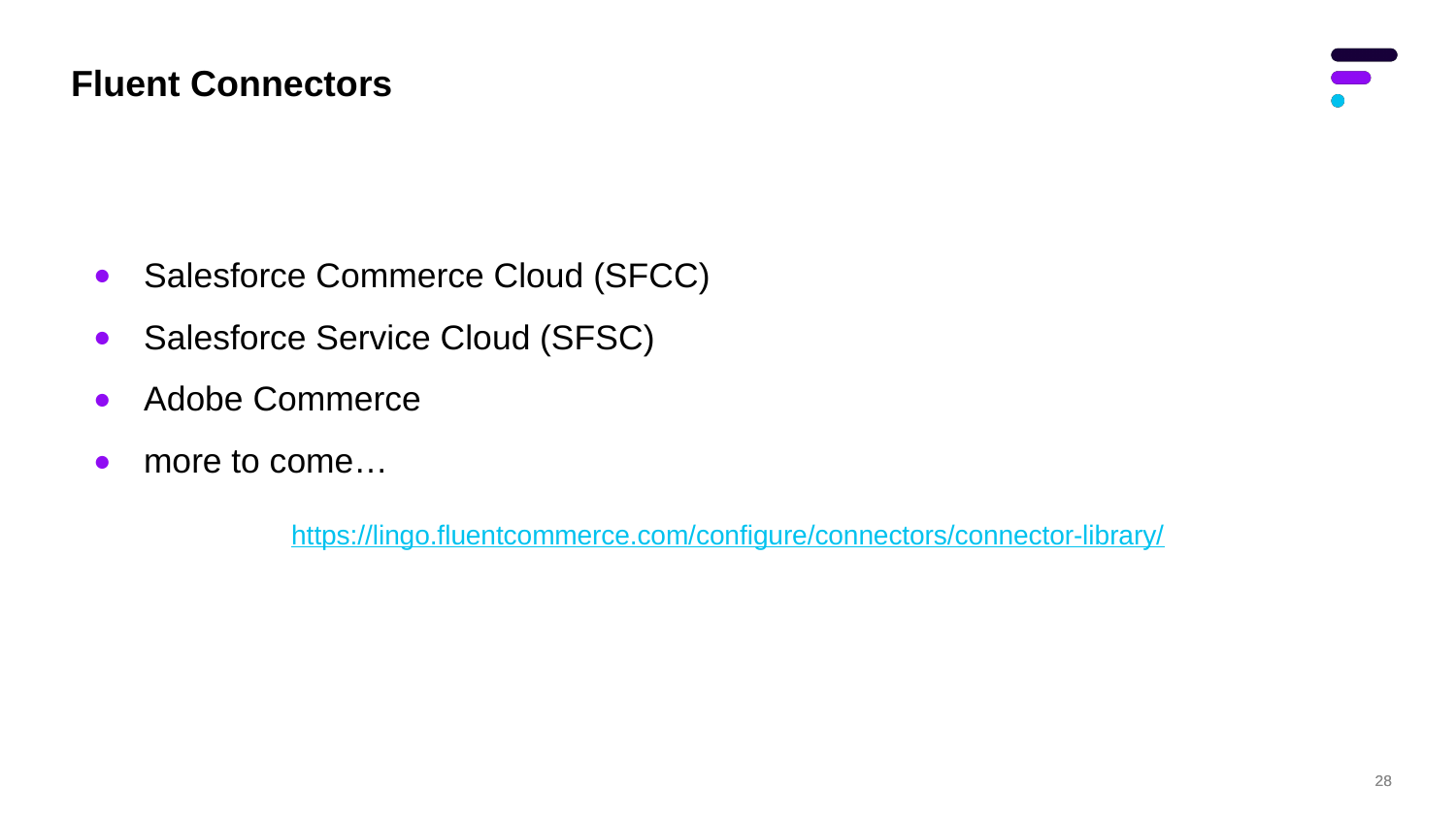

# Fluent Connectors
Salesforce Commerce Cloud (SFCC)
Salesforce Service Cloud (SFSC)
Adobe Commerce
more to come…
https://lingo.fluentcommerce.com/configure/connectors/connector-library/